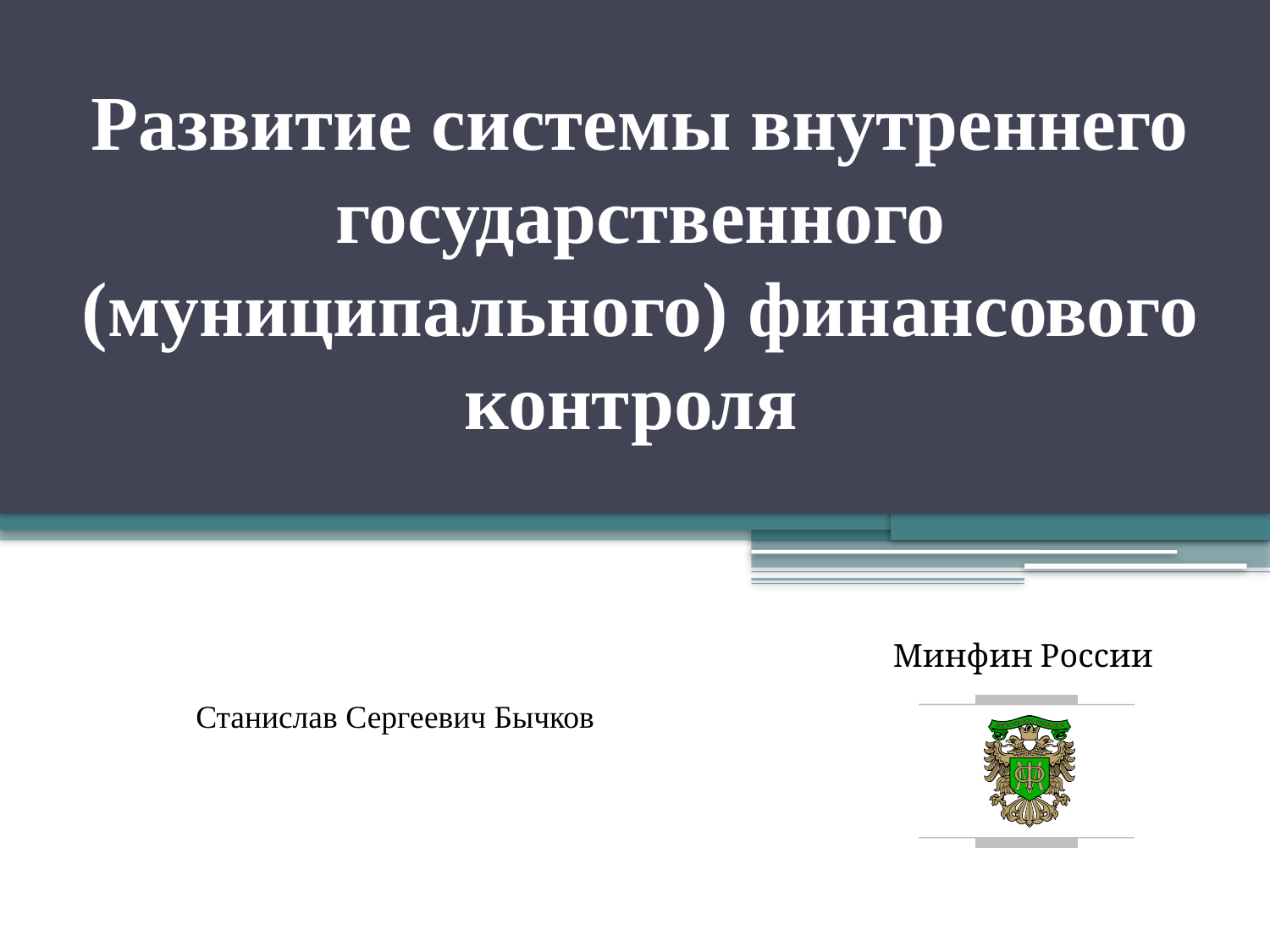

Развитие системы внутреннего государственного (муниципального) финансового контроля

Станислав Сергеевич Бычков